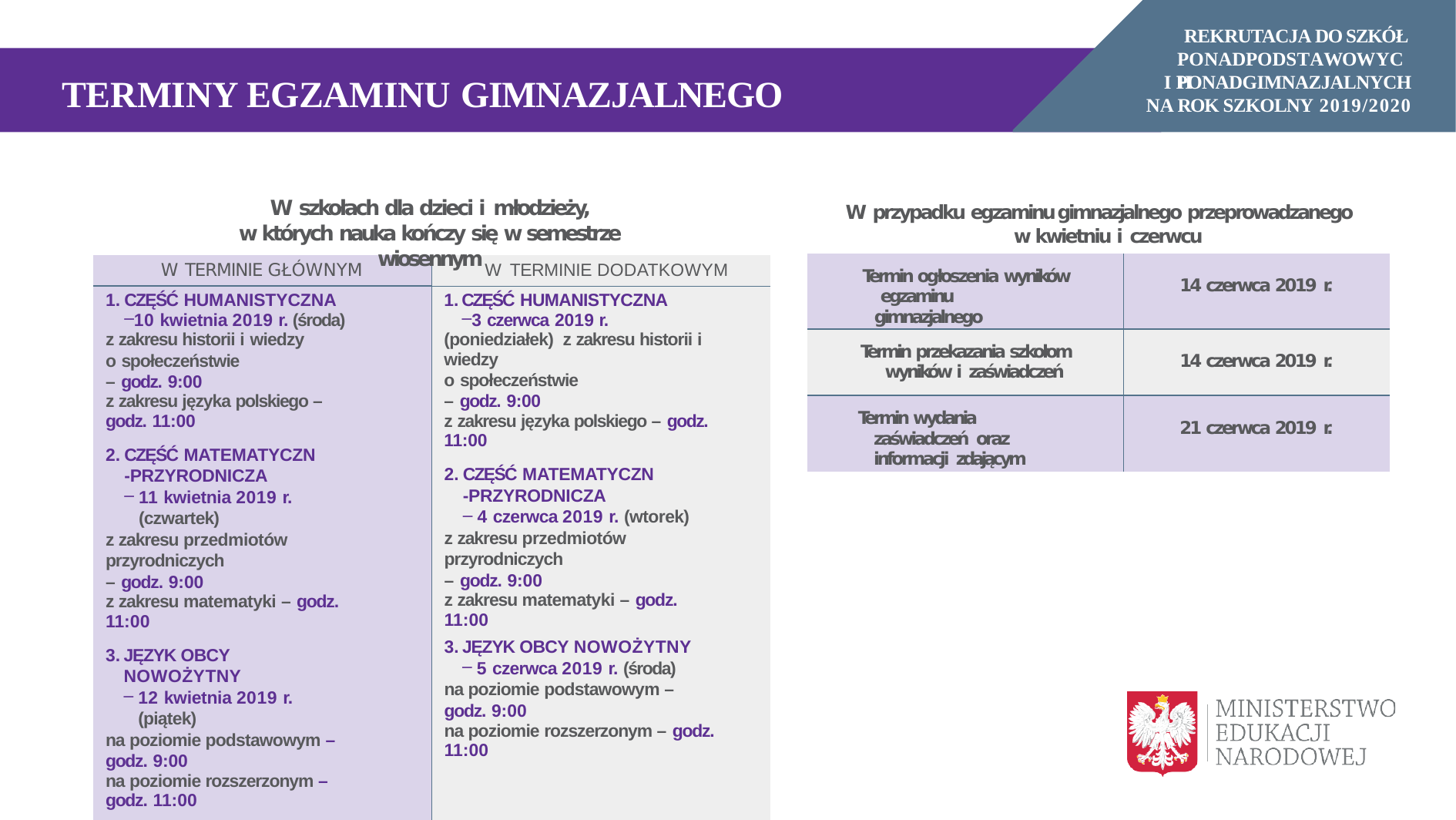

REKRUTACJA DO SZKÓŁ  PONADPODSTAWOWYCH

I PONADGIMNAZJALNYCH
TERMINY EGZAMINU GIMNAZJALNEGO
NA ROK SZKOLNY 2019/2020
W szkołach dla dzieci i młodzieży,
w których nauka kończy się w semestrze wiosennym
W przypadku egzaminu gimnazjalnego przeprowadzanego  w kwietniu i czerwcu
| Termin ogłoszenia wyników egzaminu gimnazjalnego | 14 czerwca 2019 r. |
| --- | --- |
| Termin przekazania szkołom wyników i zaświadczeń | 14 czerwca 2019 r. |
| Termin wydania zaświadczeń oraz informacji zdającym | 21 czerwca 2019 r. |
| W TERMINIE GŁÓWNYM | W TERMINIE DODATKOWYM |
| --- | --- |
| CZĘŚĆ HUMANISTYCZNA 10 kwietnia 2019 r. (środa) z zakresu historii i wiedzy o społeczeństwie – godz. 9:00 z zakresu języka polskiego – godz. 11:00 CZĘŚĆ MATEMATYCZN -PRZYRODNICZA 11 kwietnia 2019 r. (czwartek) z zakresu przedmiotów przyrodniczych – godz. 9:00 z zakresu matematyki – godz. 11:00 JĘZYK OBCY NOWOŻYTNY 12 kwietnia 2019 r. (piątek) na poziomie podstawowym – godz. 9:00 na poziomie rozszerzonym – godz. 11:00 | CZĘŚĆ HUMANISTYCZNA 3 czerwca 2019 r. (poniedziałek) z zakresu historii i wiedzy o społeczeństwie – godz. 9:00 z zakresu języka polskiego – godz. 11:00 CZĘŚĆ MATEMATYCZN -PRZYRODNICZA 4 czerwca 2019 r. (wtorek) z zakresu przedmiotów przyrodniczych – godz. 9:00 z zakresu matematyki – godz. 11:00 JĘZYK OBCY NOWOŻYTNY 5 czerwca 2019 r. (środa) na poziomie podstawowym – godz. 9:00 na poziomie rozszerzonym – godz. 11:00 |